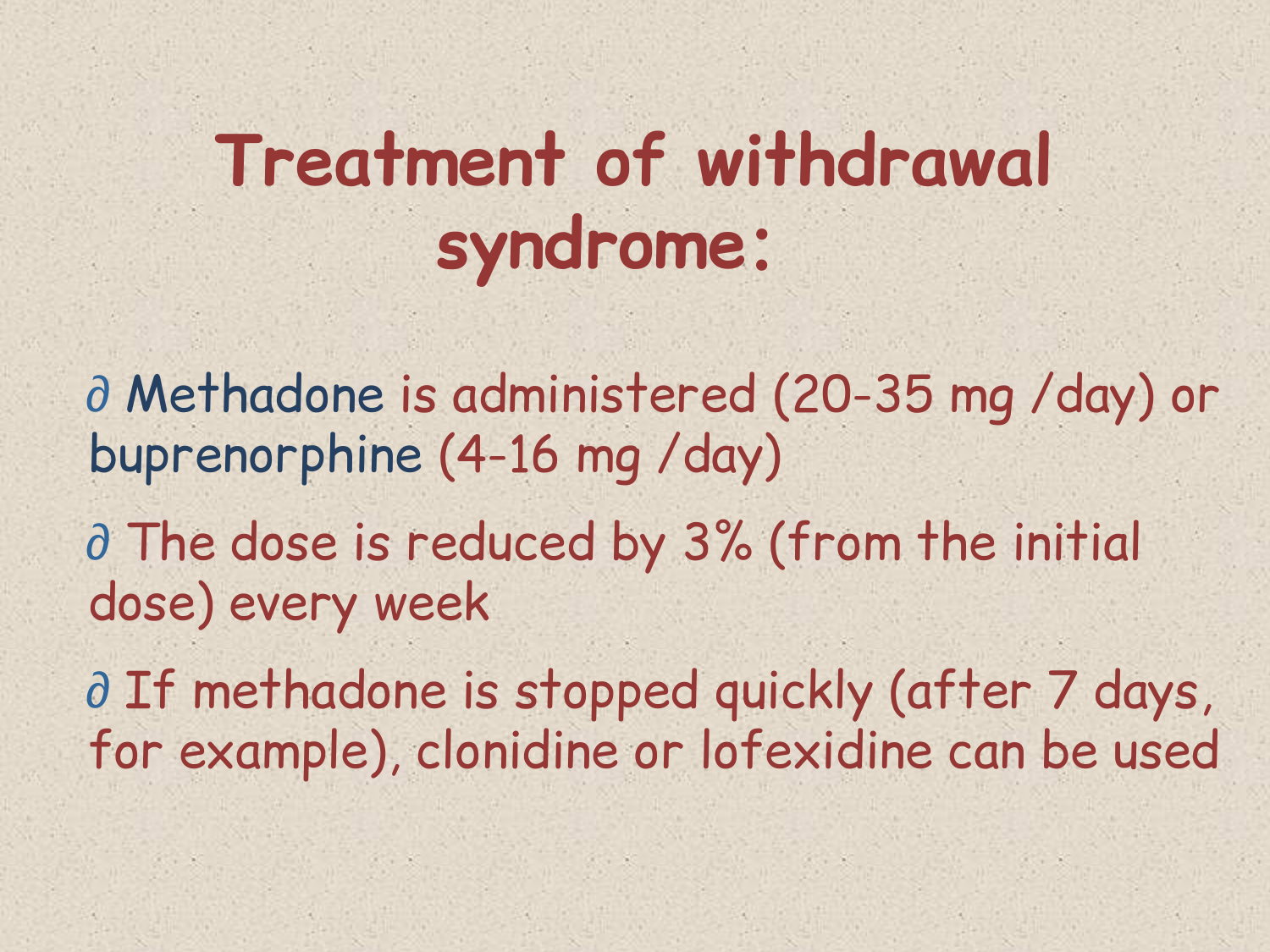

Treatment of withdrawal syndrome:

  ∂ Methadone is administered (20-35 mg /day) or buprenorphine (4-16 mg /day)

  ∂ The dose is reduced by 3% (from the initial dose) every week

  ∂ If methadone is stopped quickly (after 7 days, for example), clonidine or lofexidine can be used